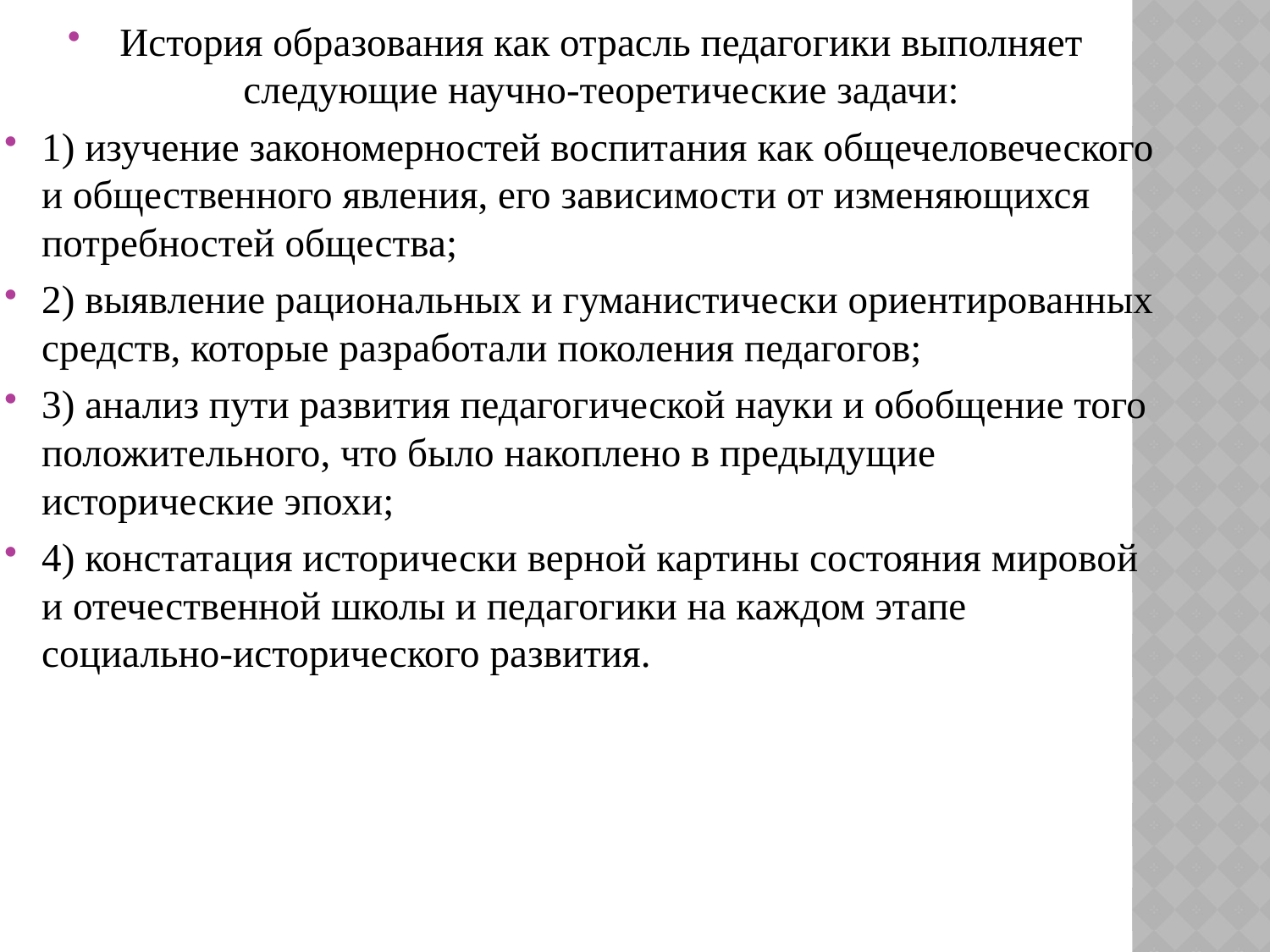

История образования как отрасль педагогики выполняет следующие научно-теоретические задачи:
1) изучение закономерностей воспитания как общечеловеческого и общественного явления, его зависимости от изменяющихся потребностей общества;
2) выявление рациональных и гуманистически ориентированных средств, которые разработали поколения педагогов;
3) анализ пути развития педагогической науки и обобщение того положительного, что было накоплено в предыдущие исторические эпохи;
4) констатация исторически верной картины состояния мировой и отечественной школы и педагогики на каждом этапе социально-исторического развития.